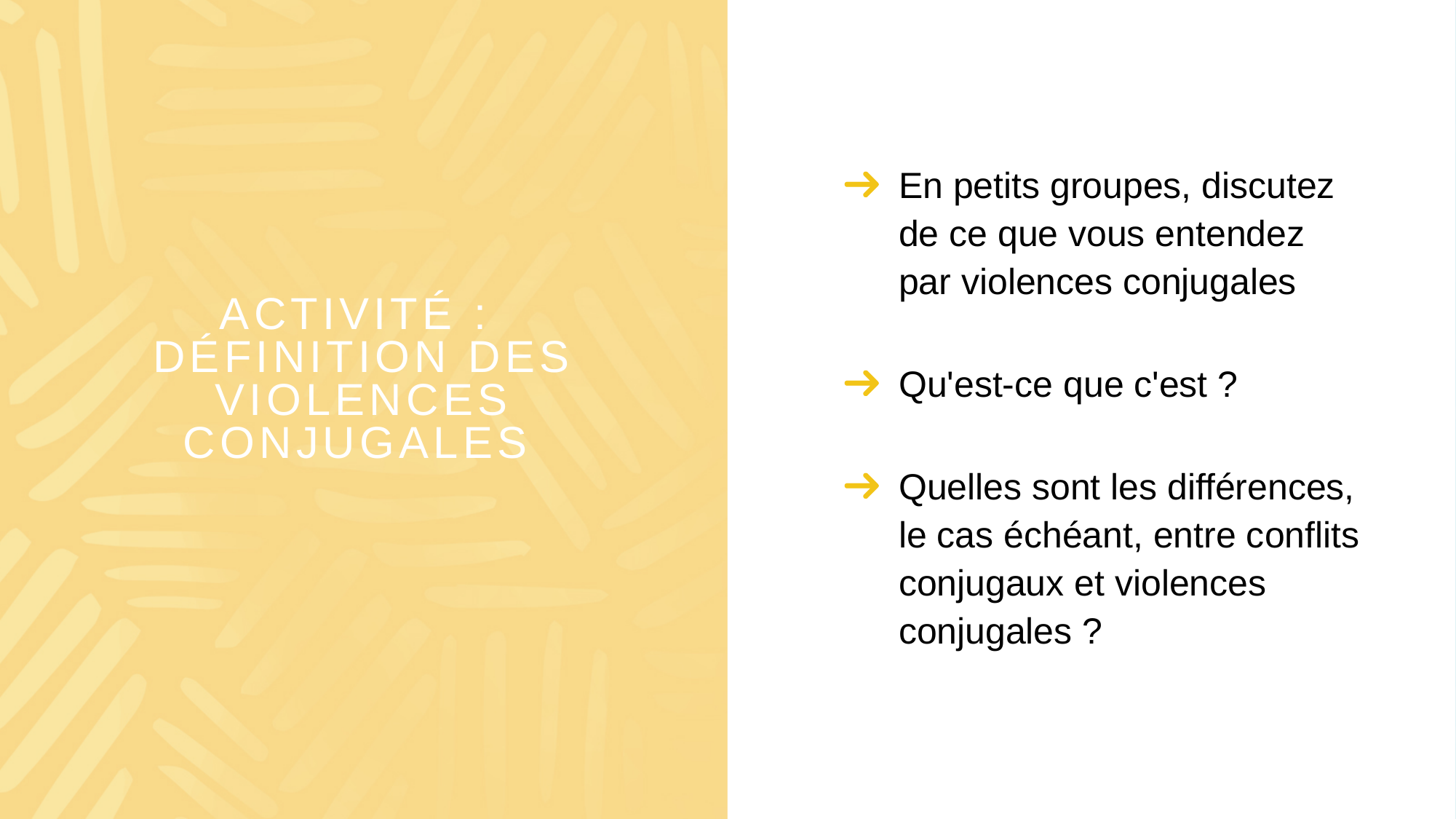

En petits groupes, discutez de ce que vous entendez par violences conjugales
Qu'est-ce que c'est ?
Quelles sont les différences, le cas échéant, entre conflits conjugaux et violences conjugales ?
# Activité : Définition des violences conjugales